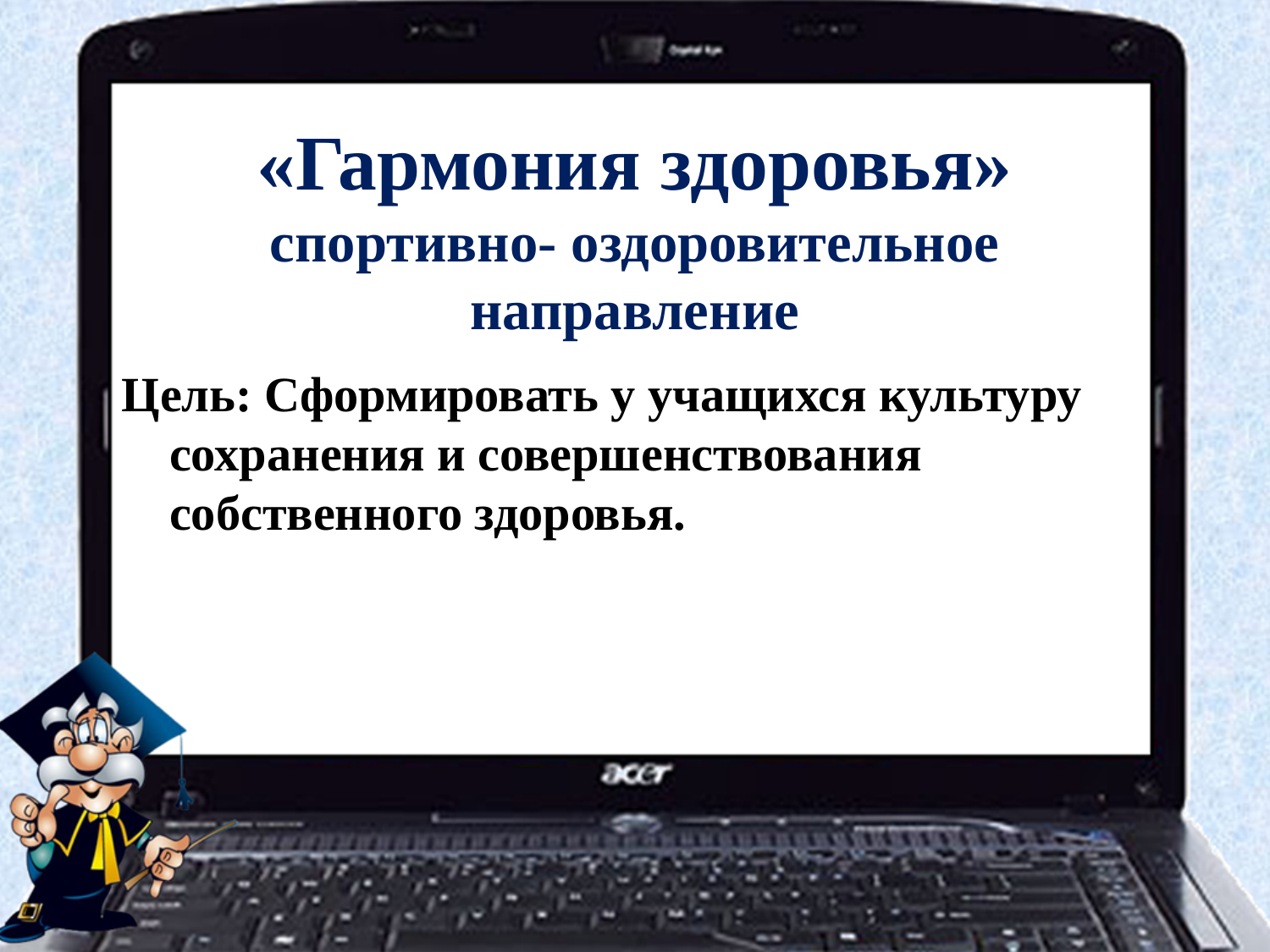

#
«Гармония здоровья»
спортивно- оздоровительное направление
Цель: Сформировать у учащихся культуру сохранения и совершенствования собственного здоровья.